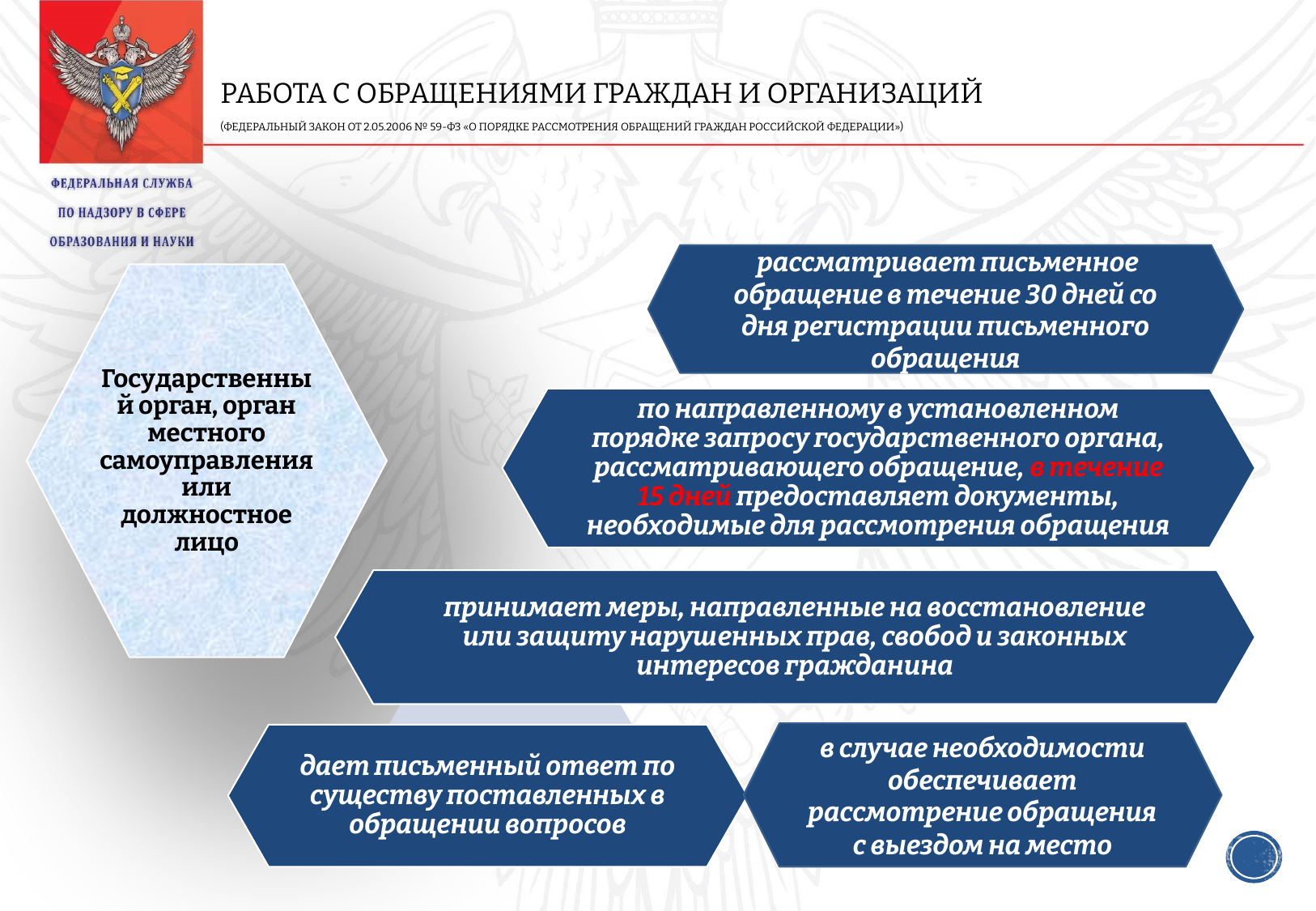

# Работа с обращениями граждан и организаций (Федеральный закон от 2.05.2006 № 59-ФЗ «О порядке рассмотрения обращений граждан российской федерации»)

 рассматривает письменное обращение в течение 30 дней со дня регистрации письменного обращения
Государственный орган, орган местного самоуправления или должностное лицо
принимает меры, направленные на восстановление или защиту нарушенных прав, свобод и законных интересов гражданина
по направленному в установленном порядке запросу государственного органа, рассматривающего обращение, в течение 15 дней предоставляет документы, необходимые для рассмотрения обращения
дает письменный ответ по существу поставленных в обращении вопросов
в случае необходимости обеспечивает рассмотрение обращения с выездом на место